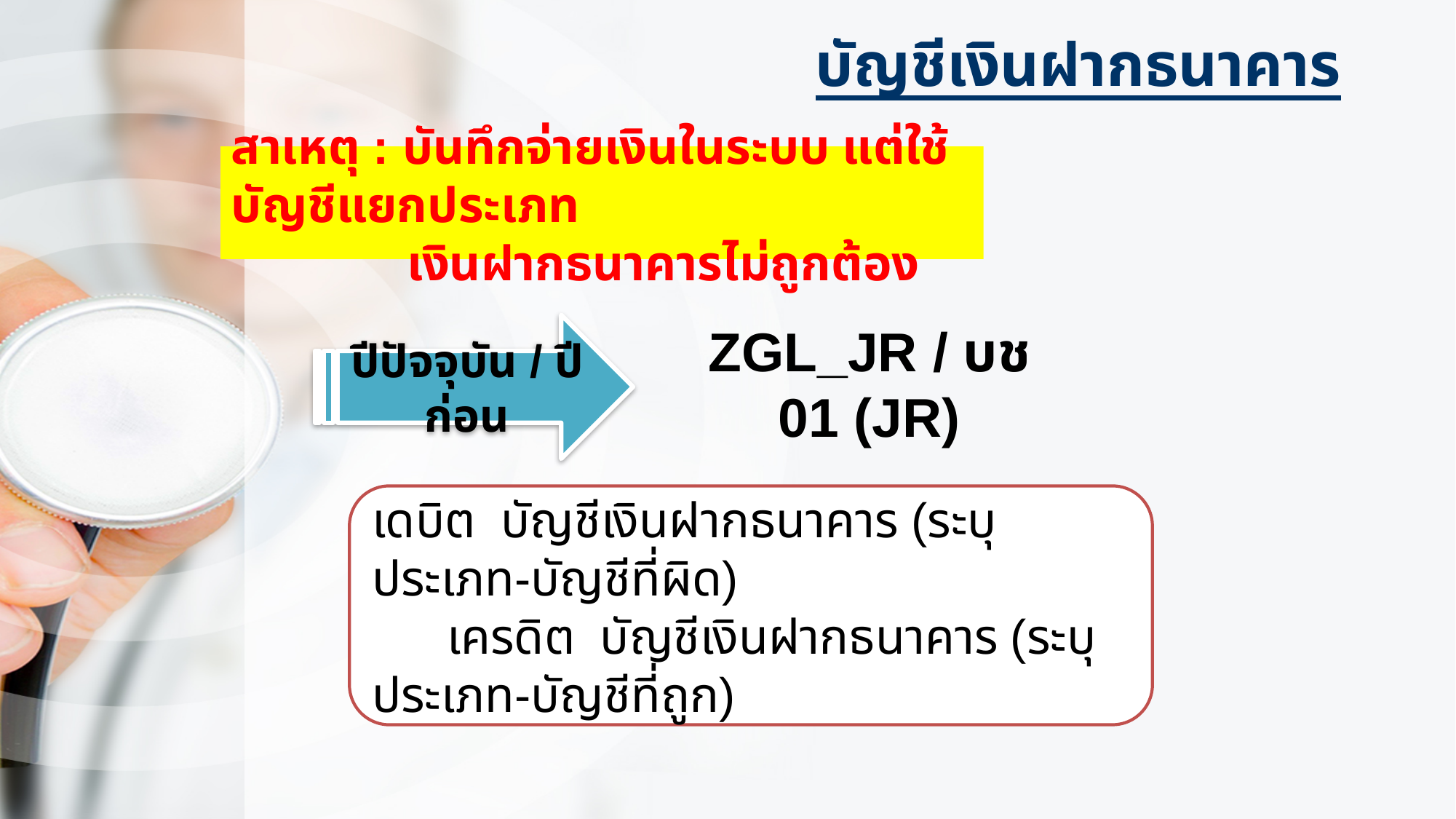

บัญชีเงินฝากธนาคาร
สาเหตุ : บันทึกจ่ายเงินในระบบ แต่ใช้บัญชีแยกประเภท
              เงินฝากธนาคารไม่ถูกต้อง
ปีปัจจุบัน / ปีก่อน
ZGL_JR / บช 01 (JR)
เดบิต  บัญชีเงินฝากธนาคาร (ระบุประเภท-บัญชีที่ผิด)
      เครดิต  บัญชีเงินฝากธนาคาร (ระบุประเภท-บัญชีที่ถูก)